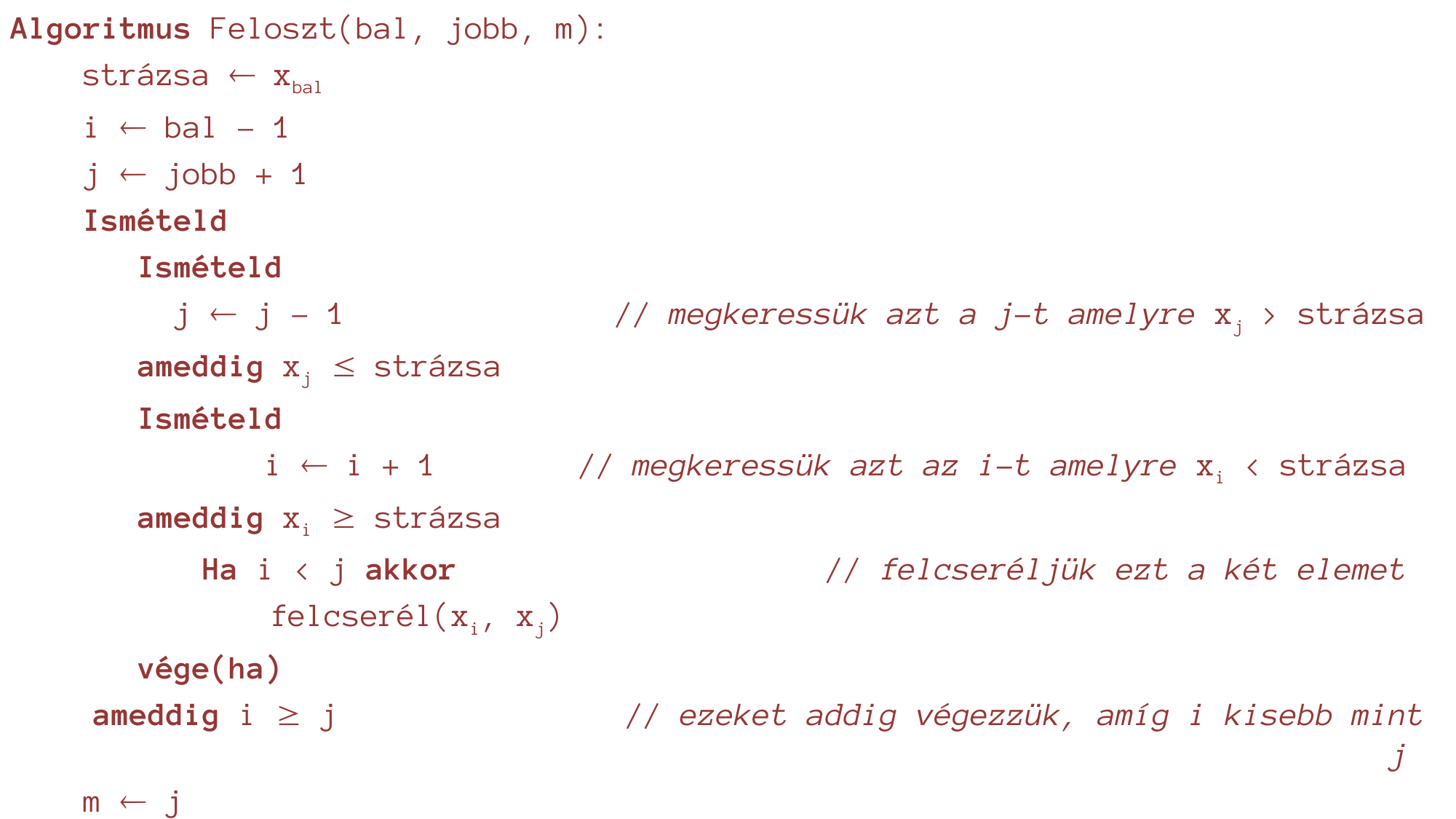

Algoritmus Feloszt(bal, jobb, m):
    strázsa ← xbal
    i ← bal – 1
    j ← jobb + 1
    Ismételd
       Ismételd
        j ← j – 1			// megkeressük azt a j-t amelyre xj > strázsa
       ameddig xj ≤ strázsa
       Ismételd
          i ← i + 1		 // megkeressük azt az i-t amelyre xi < strázsa
       ameddig xi ≥ strázsa
    Ha i < j akkor				// felcseréljük ezt a két elemet
			felcserél(xi, xj)
       vége(ha)
   ameddig i ≥ j 			// ezeket addig végezzük, amíg i kisebb mint j
    m ← j
Vége(algoritmus)